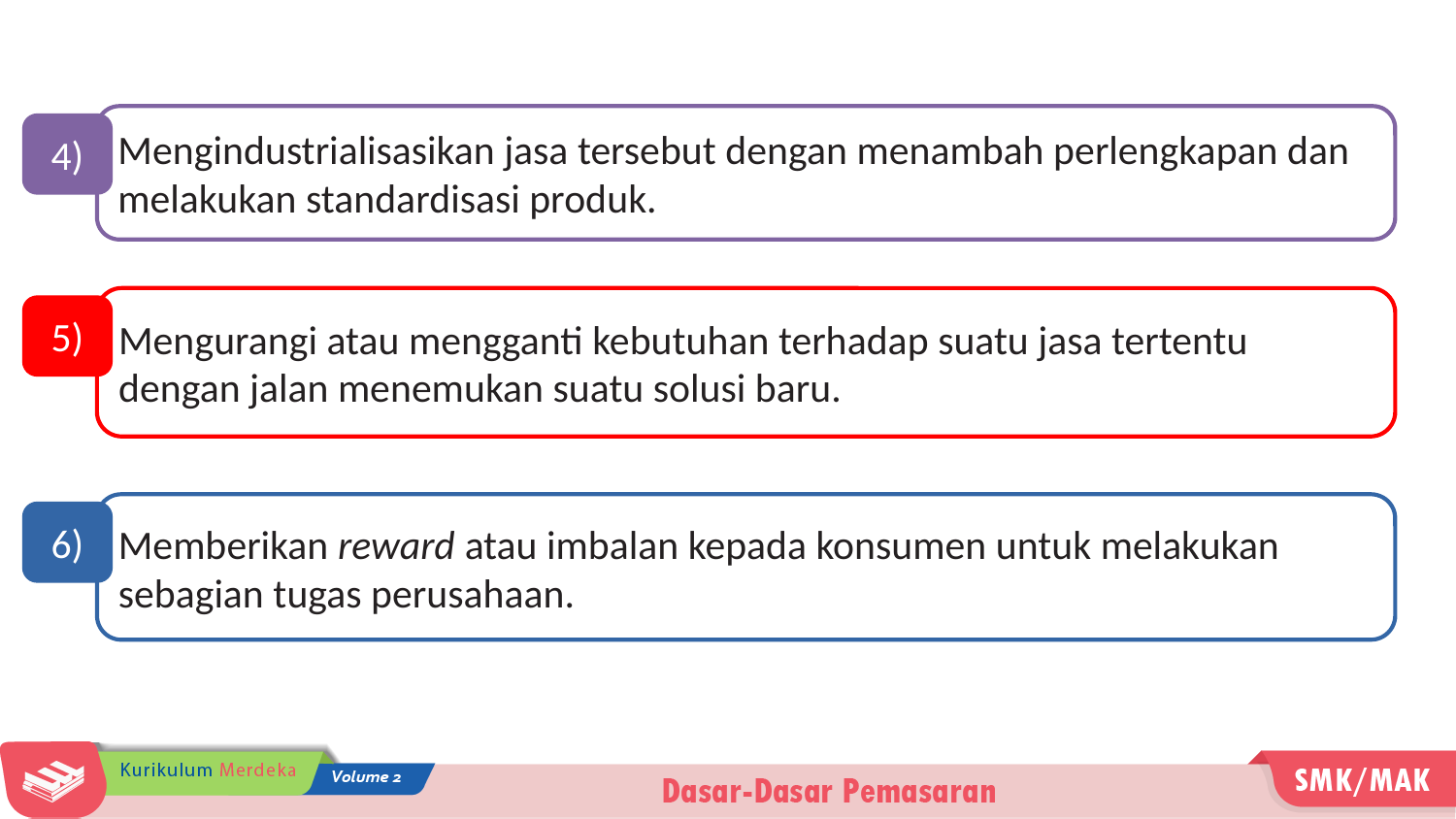

Mengindustrialisasikan jasa tersebut dengan menambah perlengkapan dan melakukan standardisasi produk.
4)
Mengurangi atau mengganti kebutuhan terhadap suatu jasa tertentu dengan jalan menemukan suatu solusi baru.
5)
Memberikan reward atau imbalan kepada konsumen untuk melakukan sebagian tugas perusahaan.
6)